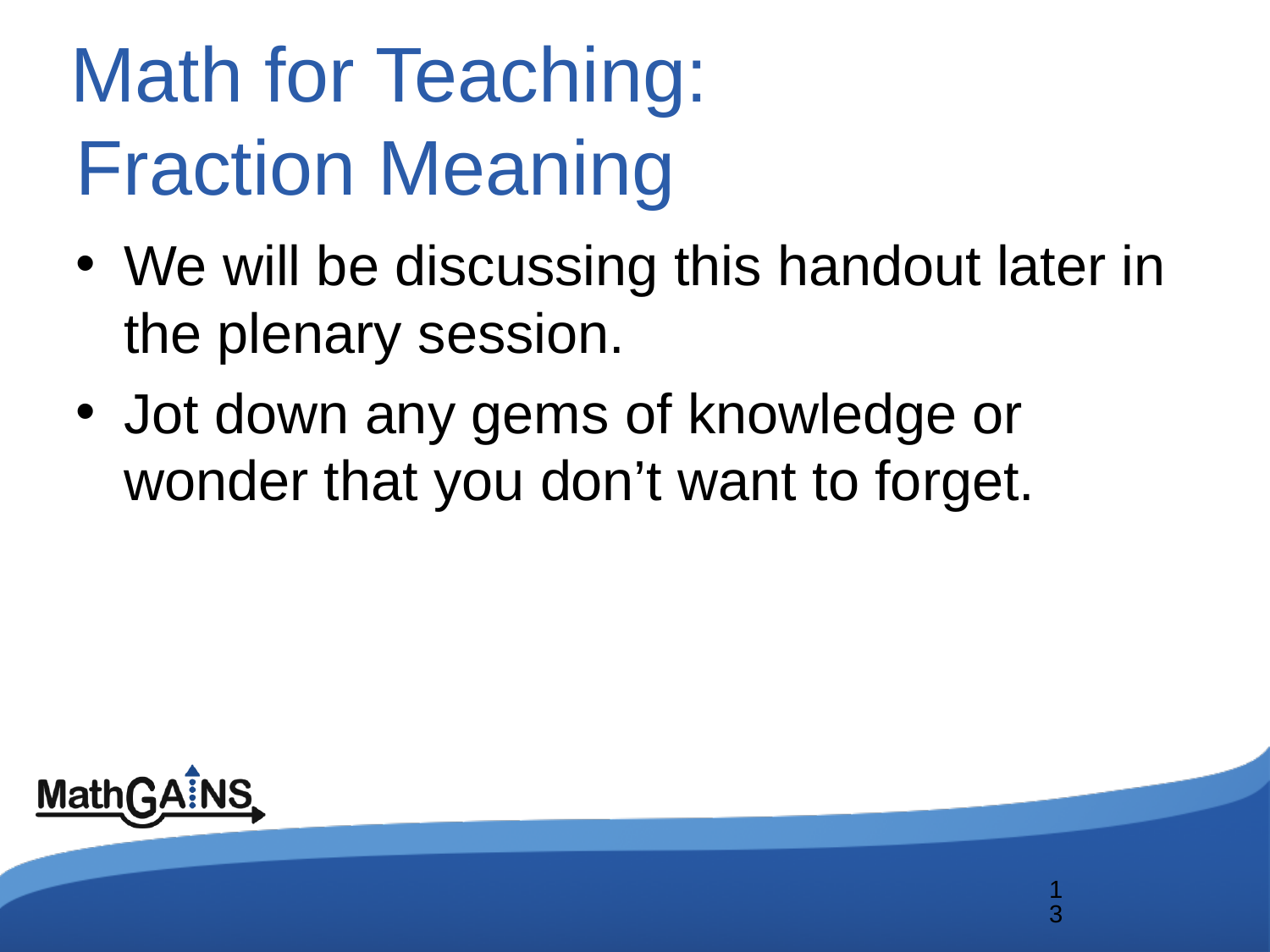

# Math for Teaching: Fraction Meaning
We will be discussing this handout later in the plenary session.
Jot down any gems of knowledge or wonder that you don’t want to forget.
13